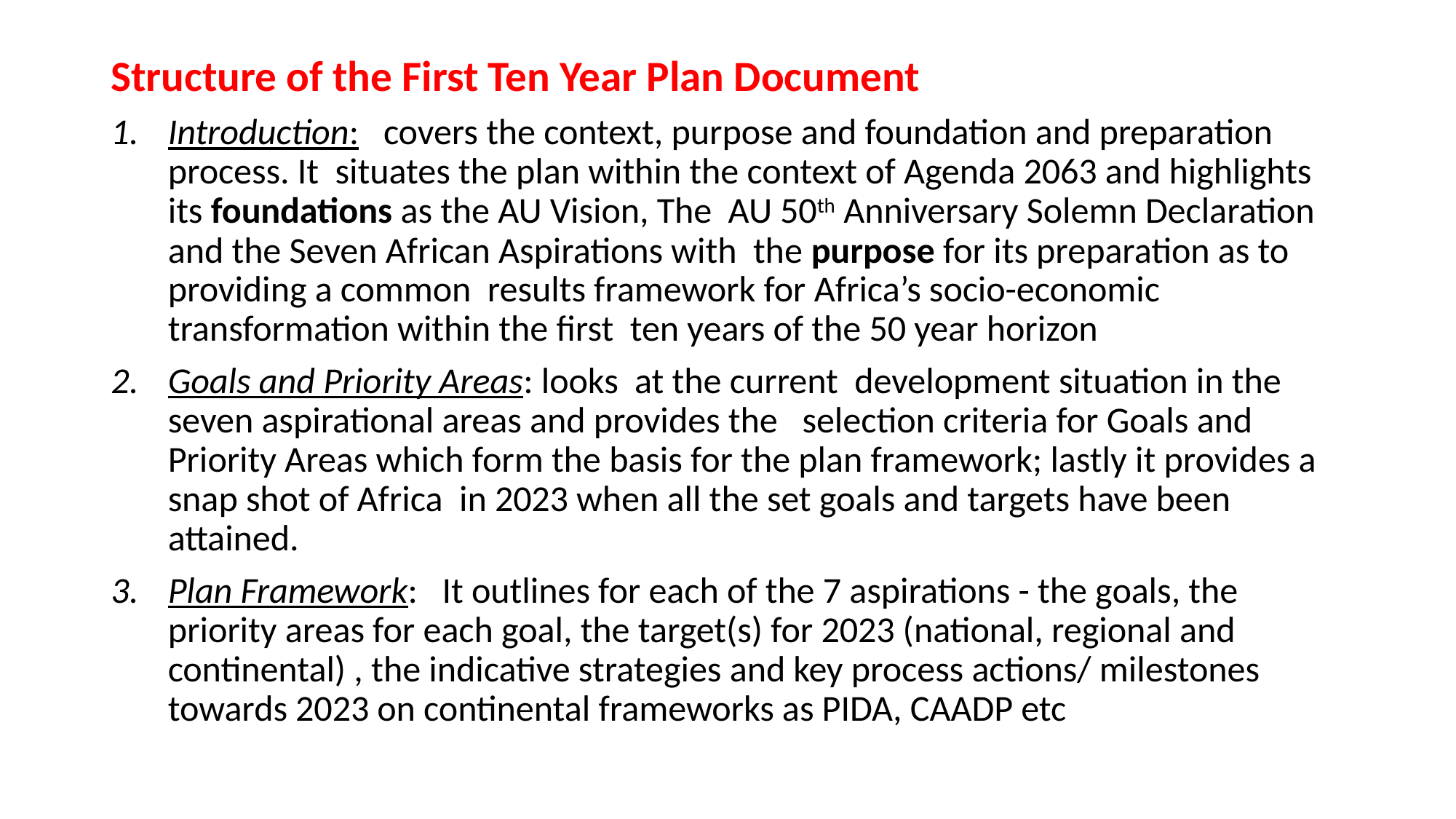

Structure of the First Ten Year Plan Document
Introduction:   covers the context, purpose and foundation and preparation  process. It  situates the plan within the context of Agenda 2063 and highlights its foundations as the AU Vision, The  AU 50th Anniversary Solemn Declaration and the Seven African Aspirations with  the purpose for its preparation as to providing a common  results framework for Africa’s socio-economic transformation within the first  ten years of the 50 year horizon
Goals and Priority Areas: looks  at the current  development situation in the seven aspirational areas and provides the   selection criteria for Goals and Priority Areas which form the basis for the plan framework; lastly it provides a snap shot of Africa  in 2023 when all the set goals and targets have been attained.
Plan Framework:   It outlines for each of the 7 aspirations - the goals, the priority areas for each goal, the target(s) for 2023 (national, regional and continental) , the indicative strategies and key process actions/ milestones towards 2023 on continental frameworks as PIDA, CAADP etc